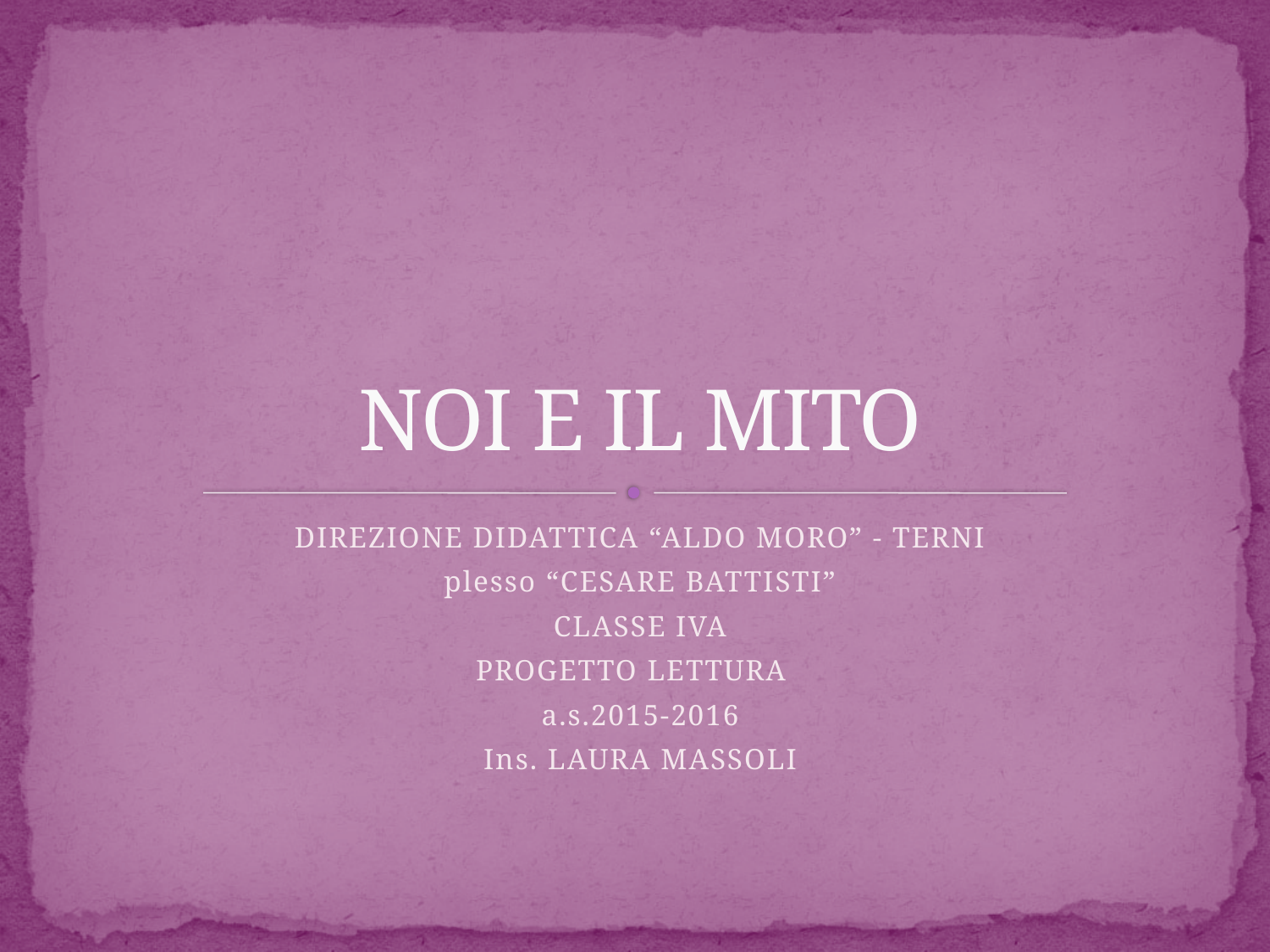

# NOI E IL MITO
DIREZIONE DIDATTICA “ALDO MORO” - TERNI
plesso “CESARE BATTISTI”
 CLASSE IVA
PROGETTO LETTURA
a.s.2015-2016
Ins. LAURA MASSOLI